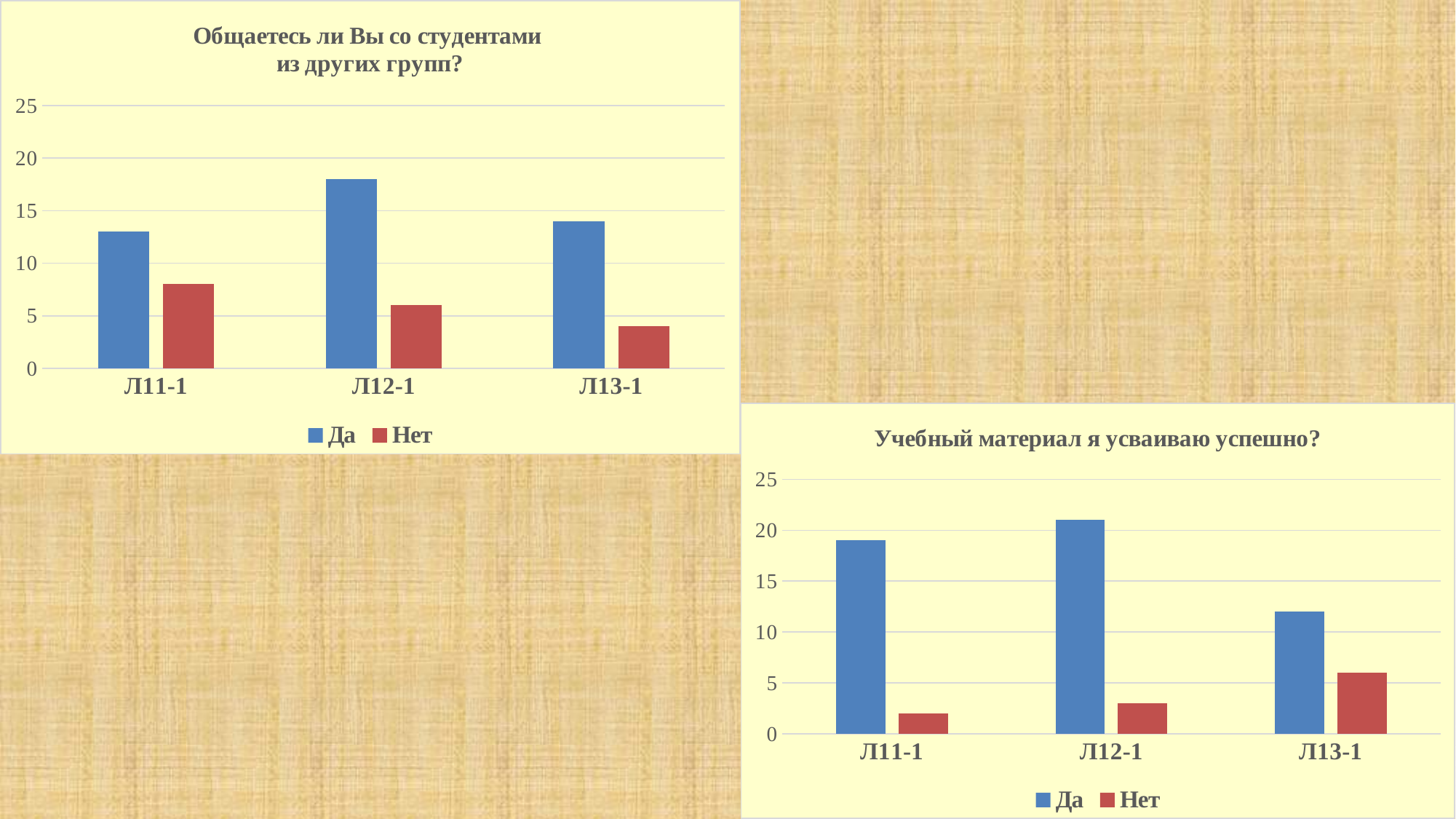

### Chart: Общаетесь ли Вы со студентами
из других групп?

| Category | Да | Нет |
|---|---|---|
| Л11-1 | 13.0 | 8.0 |
| Л12-1 | 18.0 | 6.0 |
| Л13-1 | 14.0 | 4.0 |

### Chart: Учебный материал я усваиваю успешно?

| Category | Да | Нет |
|---|---|---|
| Л11-1 | 19.0 | 2.0 |
| Л12-1 | 21.0 | 3.0 |
| Л13-1 | 12.0 | 6.0 |